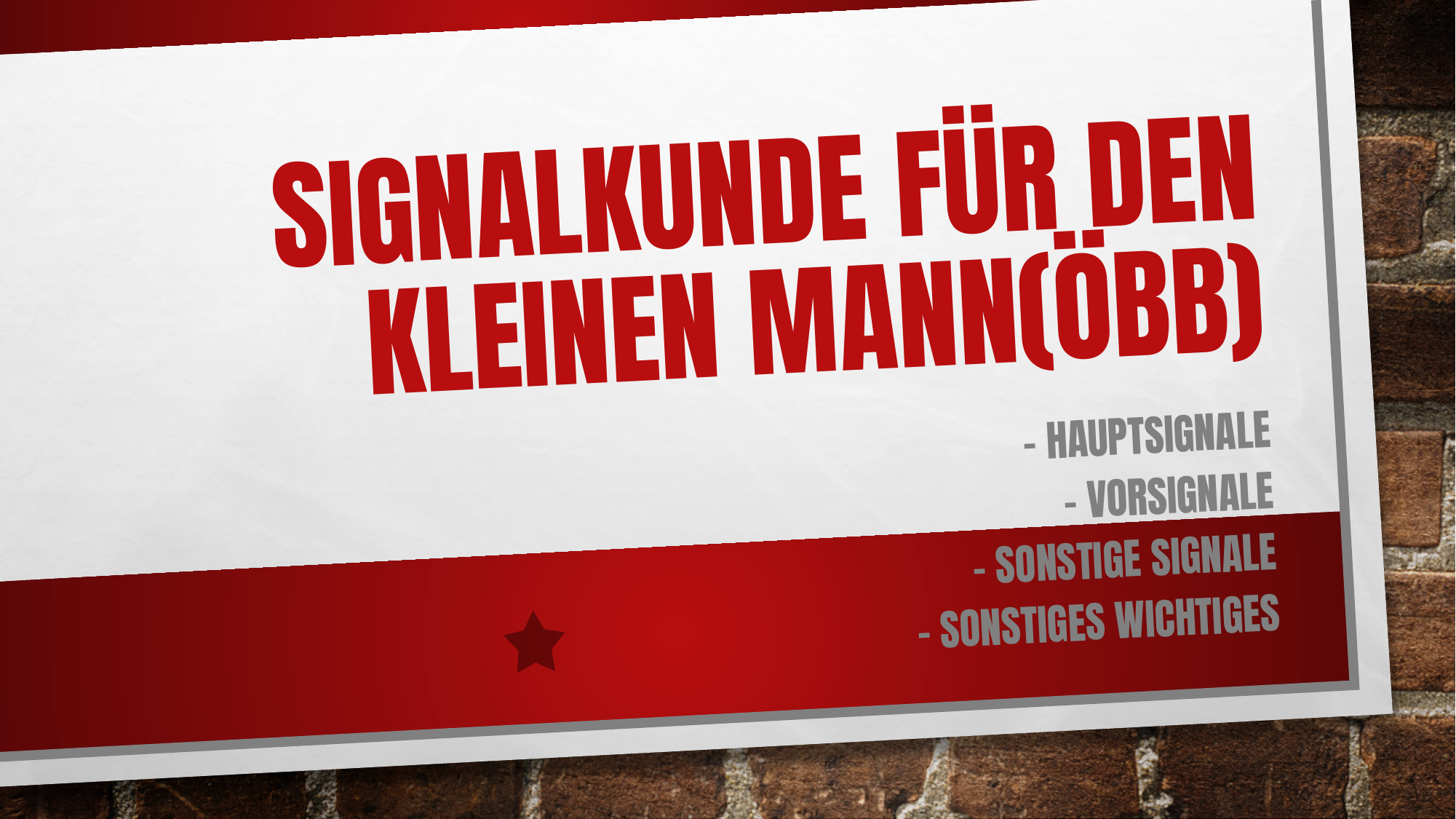

# Signalkunde für den kleinen Mann(ÖBB)
- Hauptsignale
- Vorsignale
- Sonstige Signale
- Sonstiges wichtiges